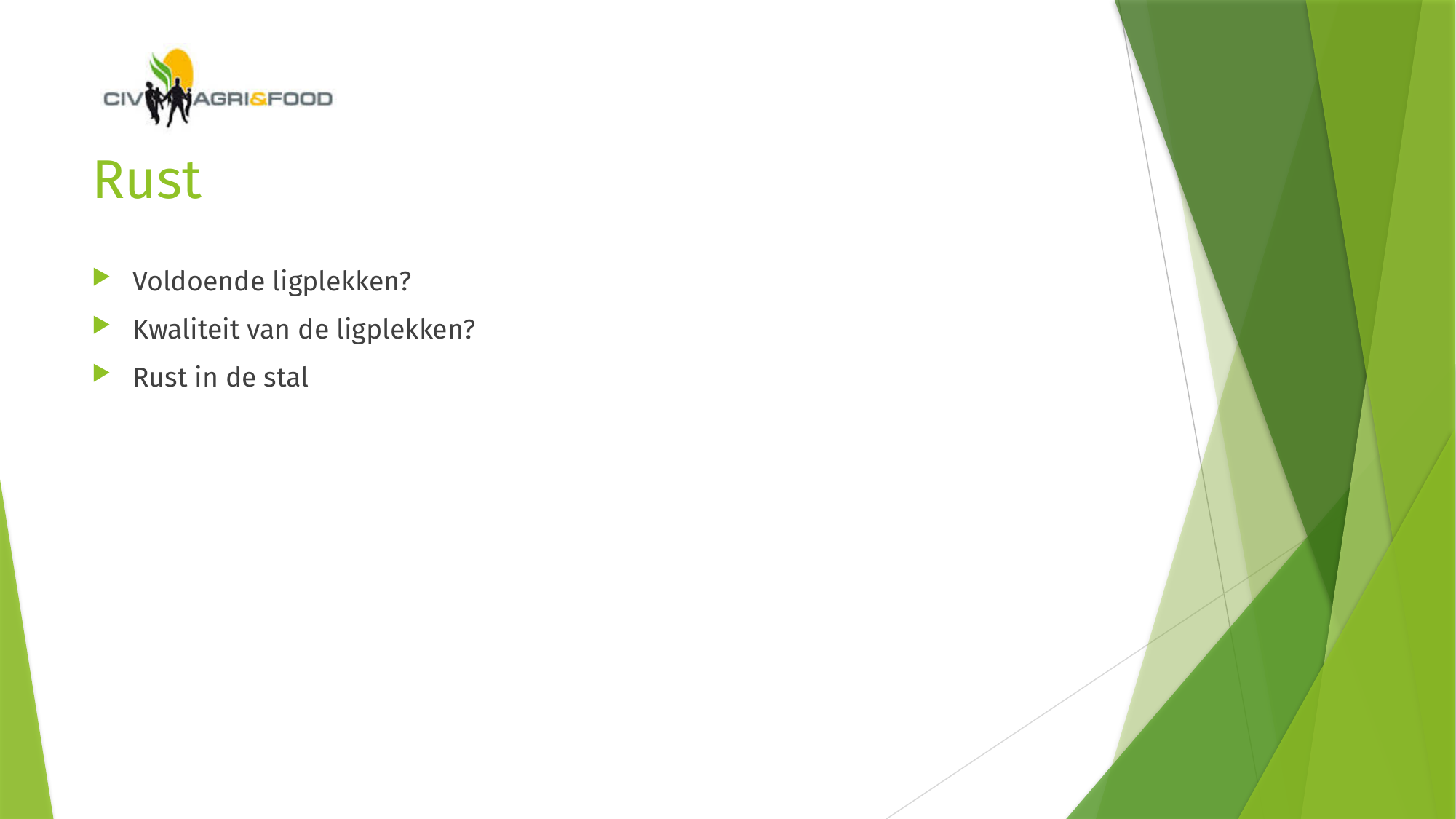

# Rust
Voldoende ligplekken?
Kwaliteit van de ligplekken?
Rust in de stal